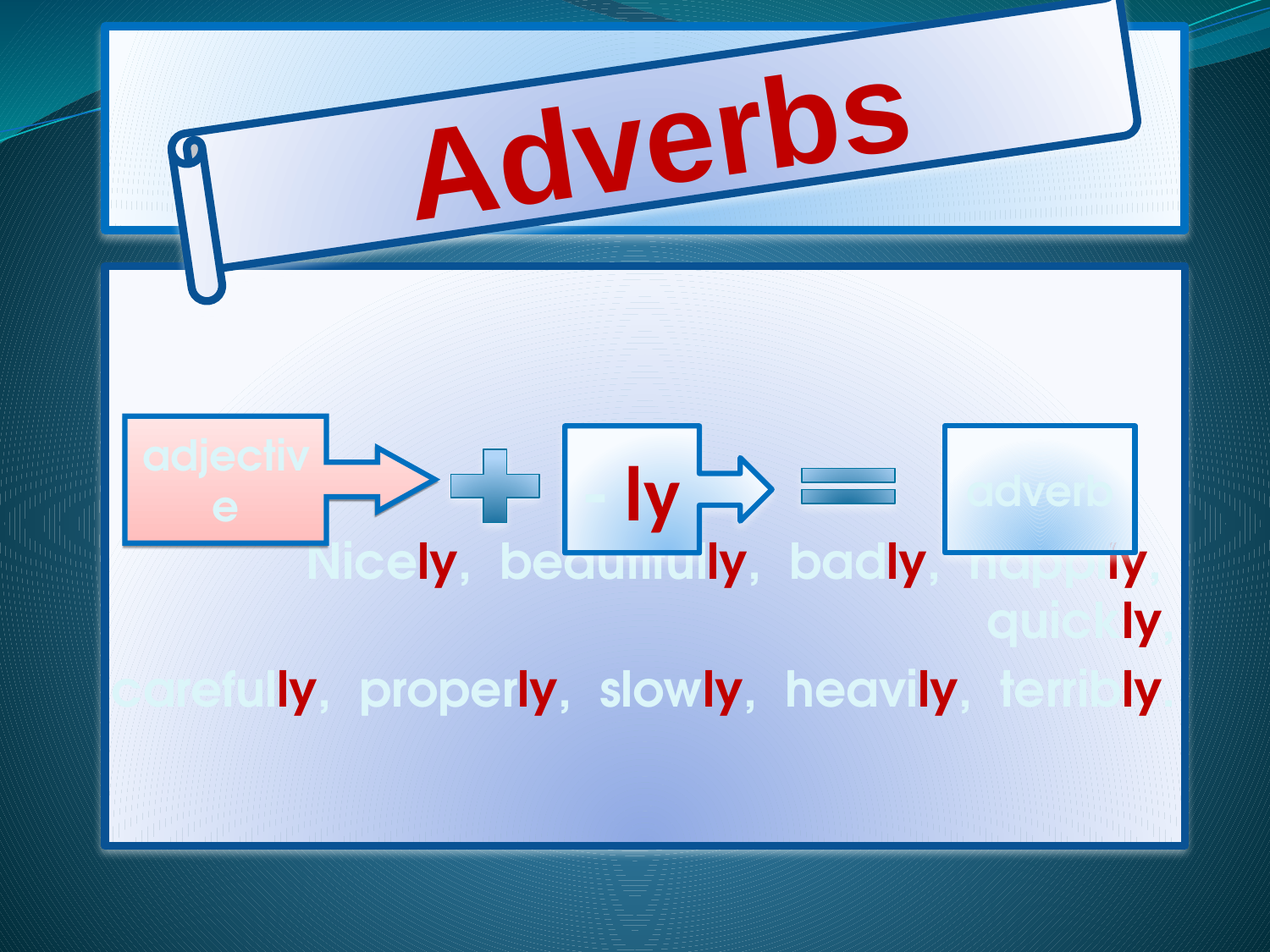

#
Adverbs

Nicely,  beautifully,  badly,  happily,  quickly,
carefully,  properly,  slowly,  heavily,  terribly.

adjective
- ly
adverb